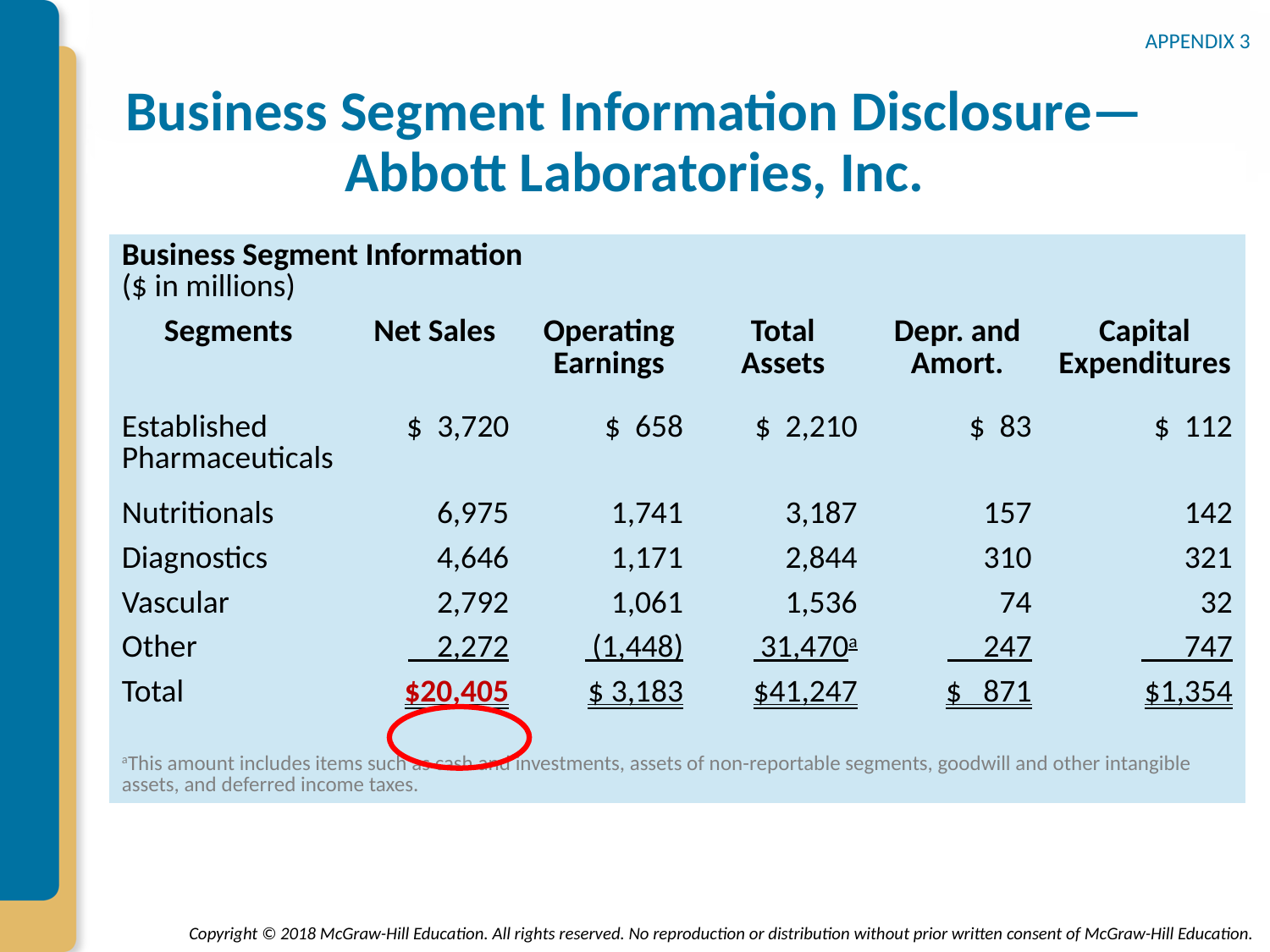

APPENDIX 3
# Business Segment Information Disclosure— Abbott Laboratories, Inc.
| Business Segment Information ($ in millions) |  |  |  |  |  |
| --- | --- | --- | --- | --- | --- |
| Segments | Net Sales | Operating Earnings | Total Assets | Depr. and Amort. | Capital Expenditures |
| Established Pharmaceuticals | $  3,720 | $  658 | $  2,210 | $  83 | $  112 |
| Nutritionals | 6,975 | 1,741 | 3,187 | 157 | 142 |
| Diagnostics | 4,646 | 1,171 | 2,844 | 310 | 321 |
| Vascular | 2,792 | 1,061 | 1,536 | 74 | 32 |
| Other | 2,272 | (1,448) | 31,470a | 247 | 747 |
| Total | $20,405 | $ 3,183 | $41,247 | $   871 | $1,354 |
| aThis amount includes items such as cash and investments, assets of non-reportable segments, goodwill and other intangible assets, and deferred income taxes. |  |  |  |  |  |